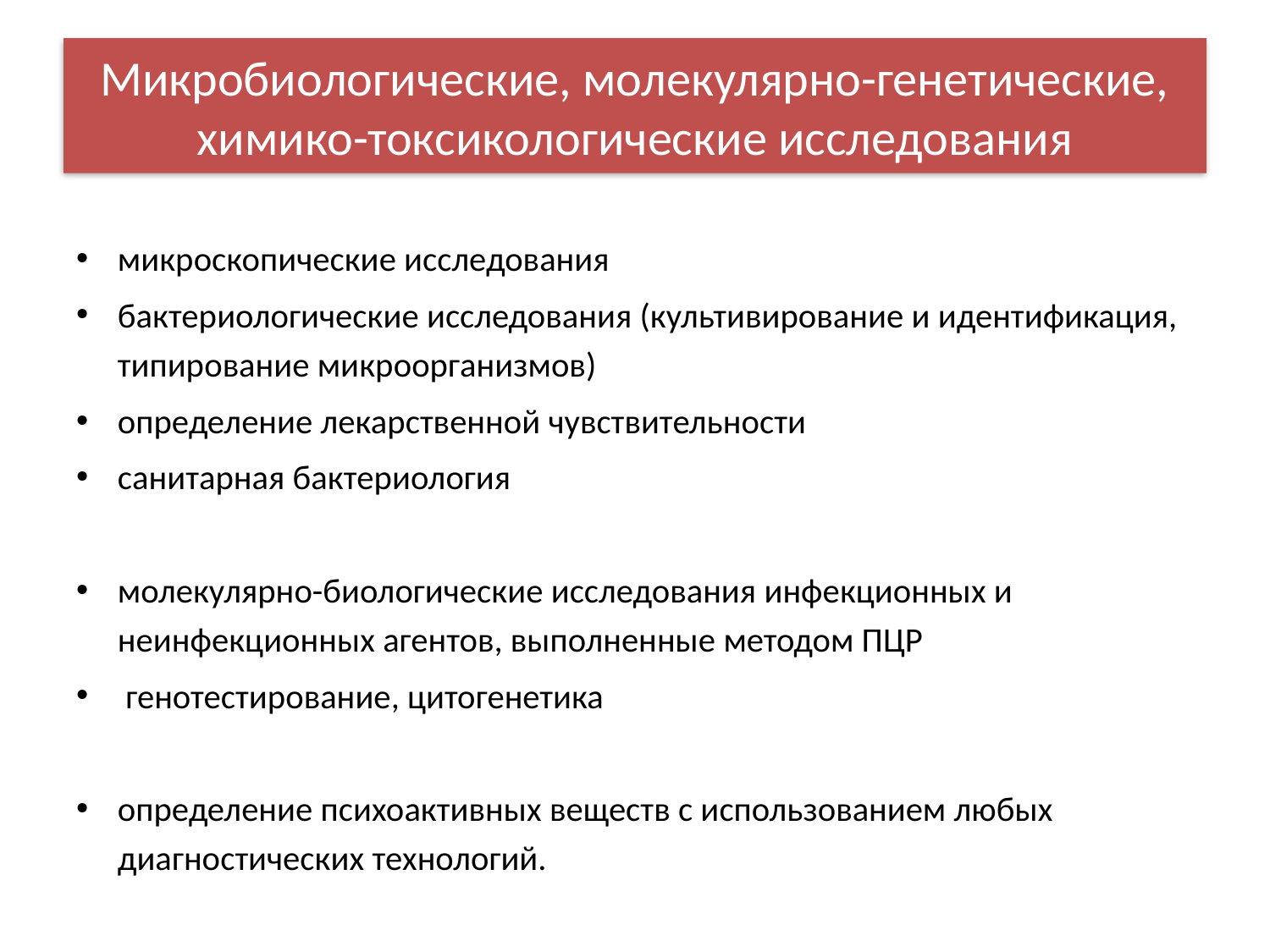

# Микробиологические, молекулярно-генетические, химико-токсикологические исследования
микроскопические исследования
бактериологические исследования (культивирование и идентификация, типирование микроорганизмов)
определение лекарственной чувствительности
санитарная бактериология

молекулярно-биологические исследования инфекционных и неинфекционных агентов, выполненные методом ПЦР
 генотестирование, цитогенетика

определение психоактивных веществ с использованием любых диагностических технологий.